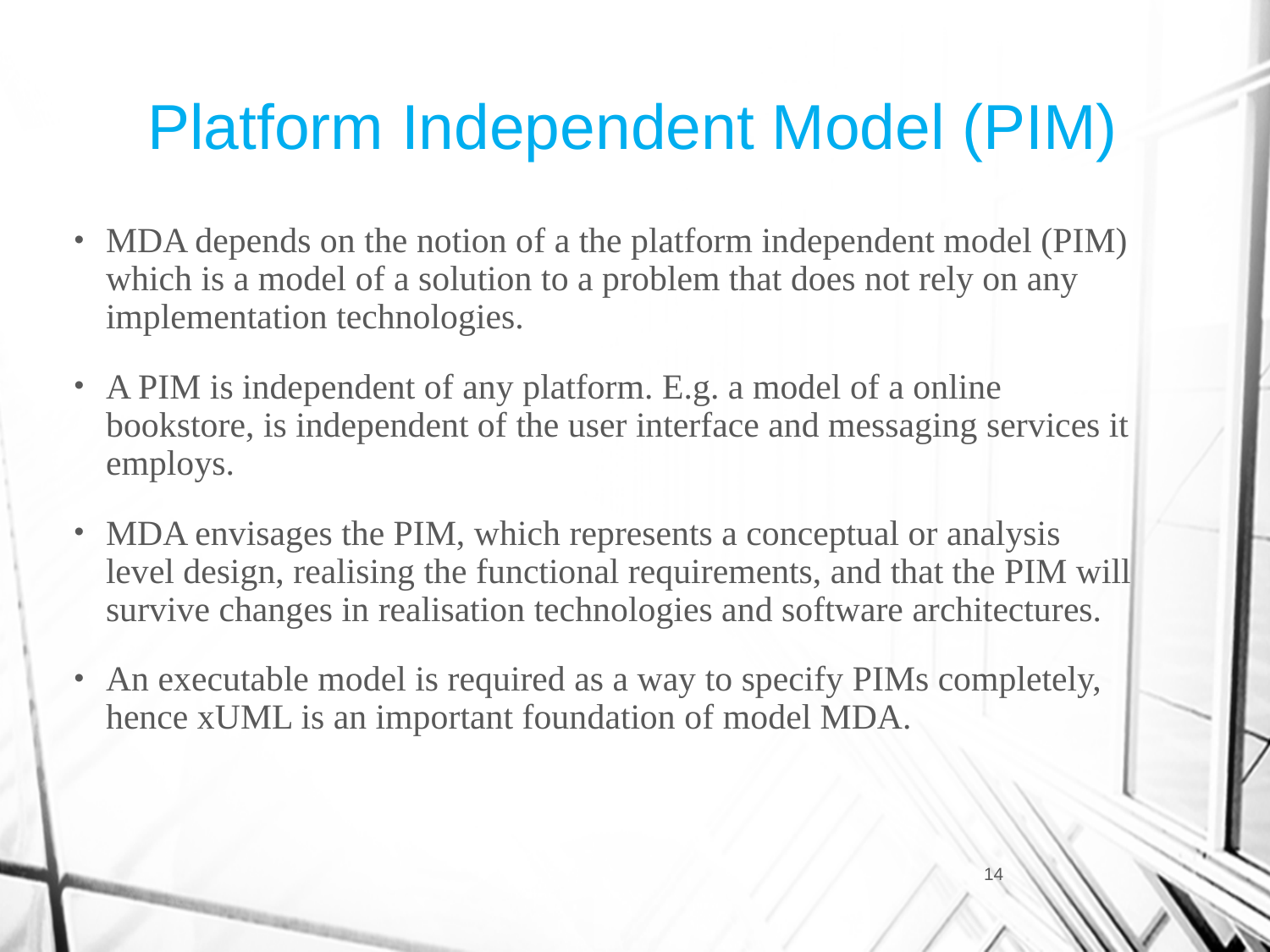

# Platform Independent Model (PIM)
MDA depends on the notion of a the platform independent model (PIM) which is a model of a solution to a problem that does not rely on any implementation technologies.
A PIM is independent of any platform. E.g. a model of a online bookstore, is independent of the user interface and messaging services it employs.
MDA envisages the PIM, which represents a conceptual or analysis level design, realising the functional requirements, and that the PIM will survive changes in realisation technologies and software architectures.
An executable model is required as a way to specify PIMs completely, hence xUML is an important foundation of model MDA.

14